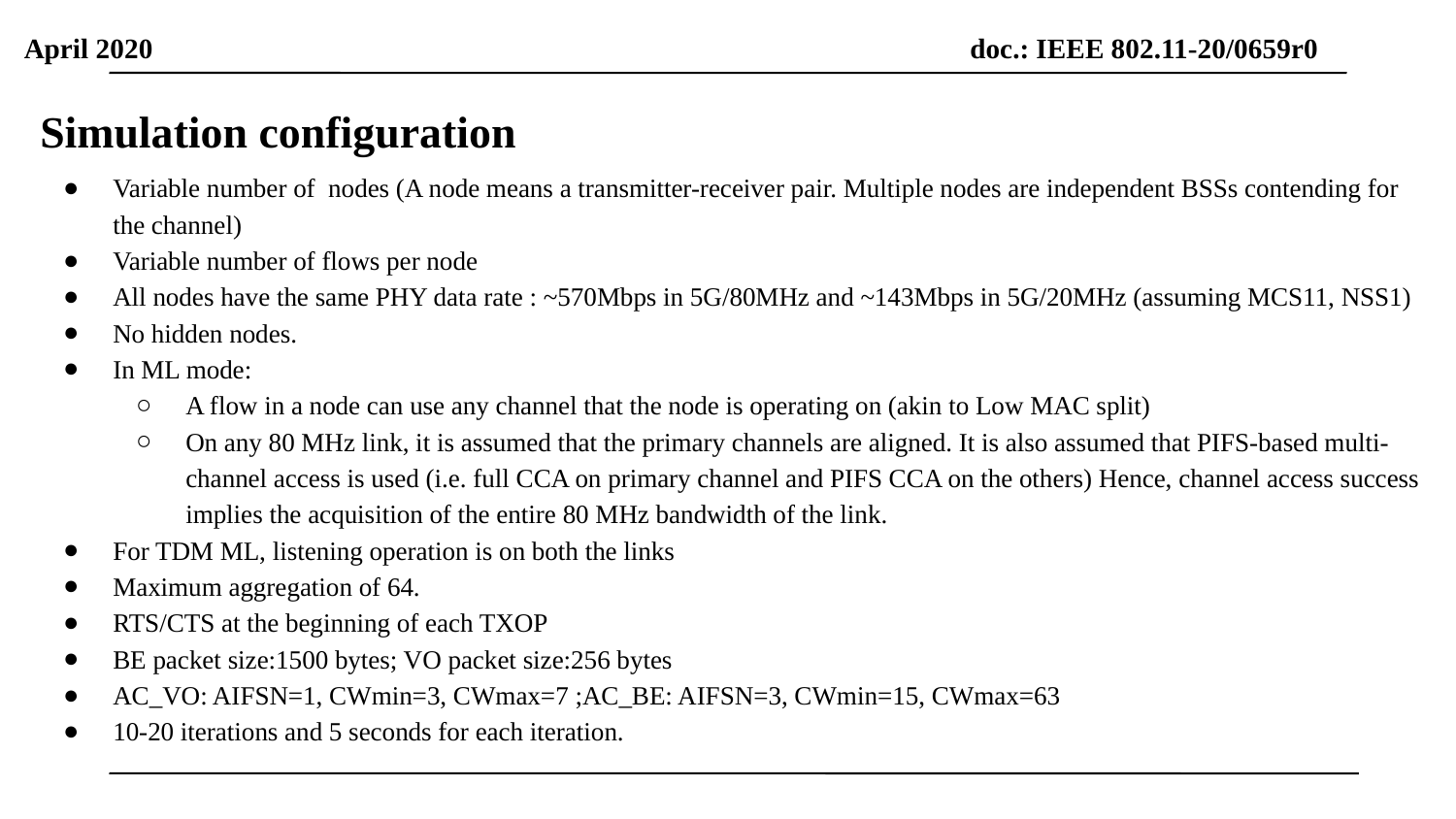

Simulation configuration
Variable number of  nodes (A node means a transmitter-receiver pair. Multiple nodes are independent BSSs contending for the channel)
Variable number of flows per node
All nodes have the same PHY data rate : ~570Mbps in 5G/80MHz and ~143Mbps in 5G/20MHz (assuming MCS11, NSS1)
No hidden nodes.
In ML mode:
A flow in a node can use any channel that the node is operating on (akin to Low MAC split)
On any 80 MHz link, it is assumed that the primary channels are aligned. It is also assumed that PIFS-based multi-channel access is used (i.e. full CCA on primary channel and PIFS CCA on the others) Hence, channel access success implies the acquisition of the entire 80 MHz bandwidth of the link.
For TDM ML, listening operation is on both the links
Maximum aggregation of 64.
RTS/CTS at the beginning of each TXOP
BE packet size:1500 bytes; VO packet size:256 bytes
AC_VO: AIFSN=1, CWmin=3, CWmax=7 ;AC_BE: AIFSN=3, CWmin=15, CWmax=63
10-20 iterations and 5 seconds for each iteration.